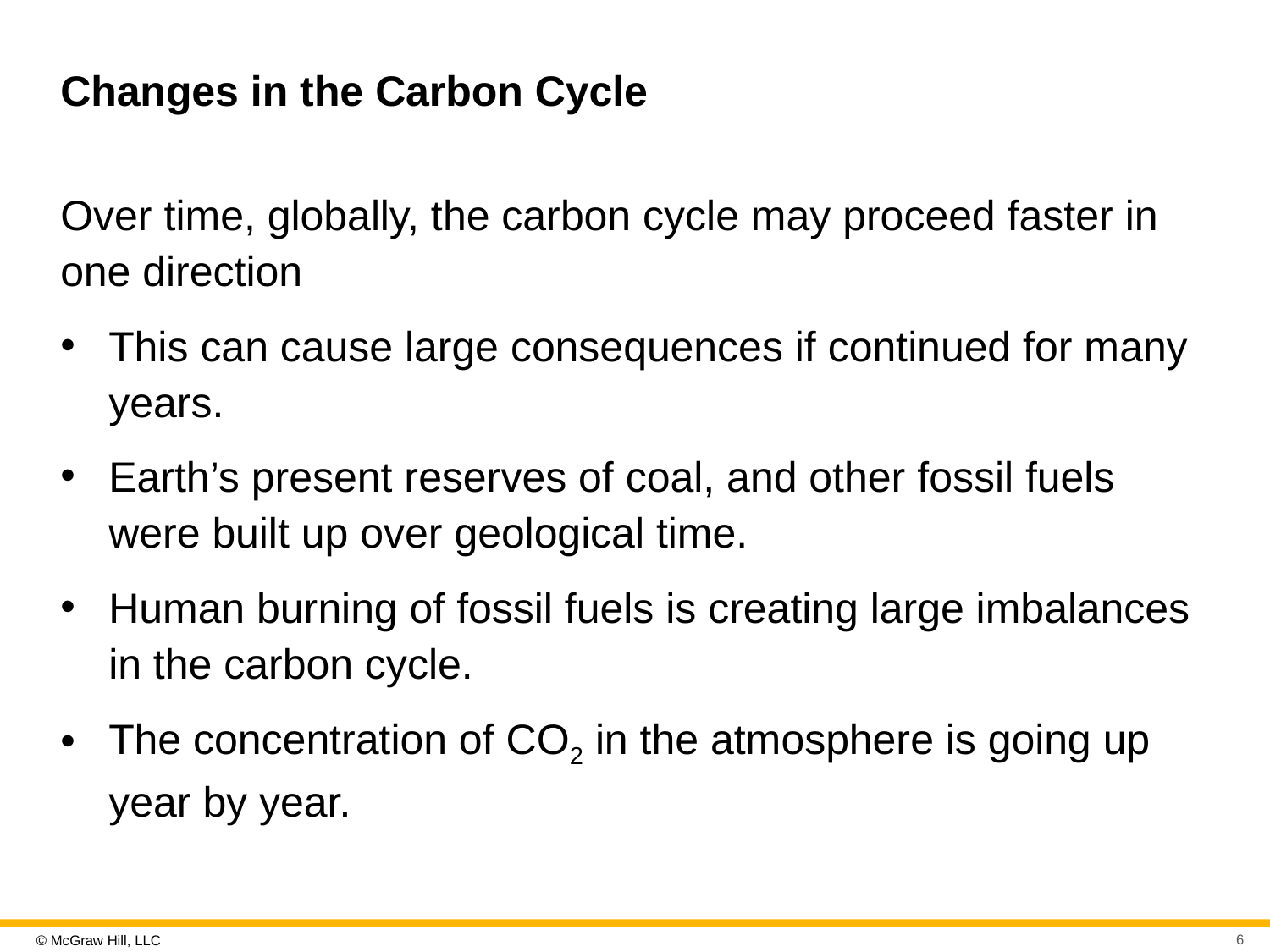

# Changes in the Carbon Cycle
Over time, globally, the carbon cycle may proceed faster in one direction
This can cause large consequences if continued for many years.
Earth’s present reserves of coal, and other fossil fuels were built up over geological time.
Human burning of fossil fuels is creating large imbalances in the carbon cycle.
The concentration of CO2 in the atmosphere is going up year by year.
6